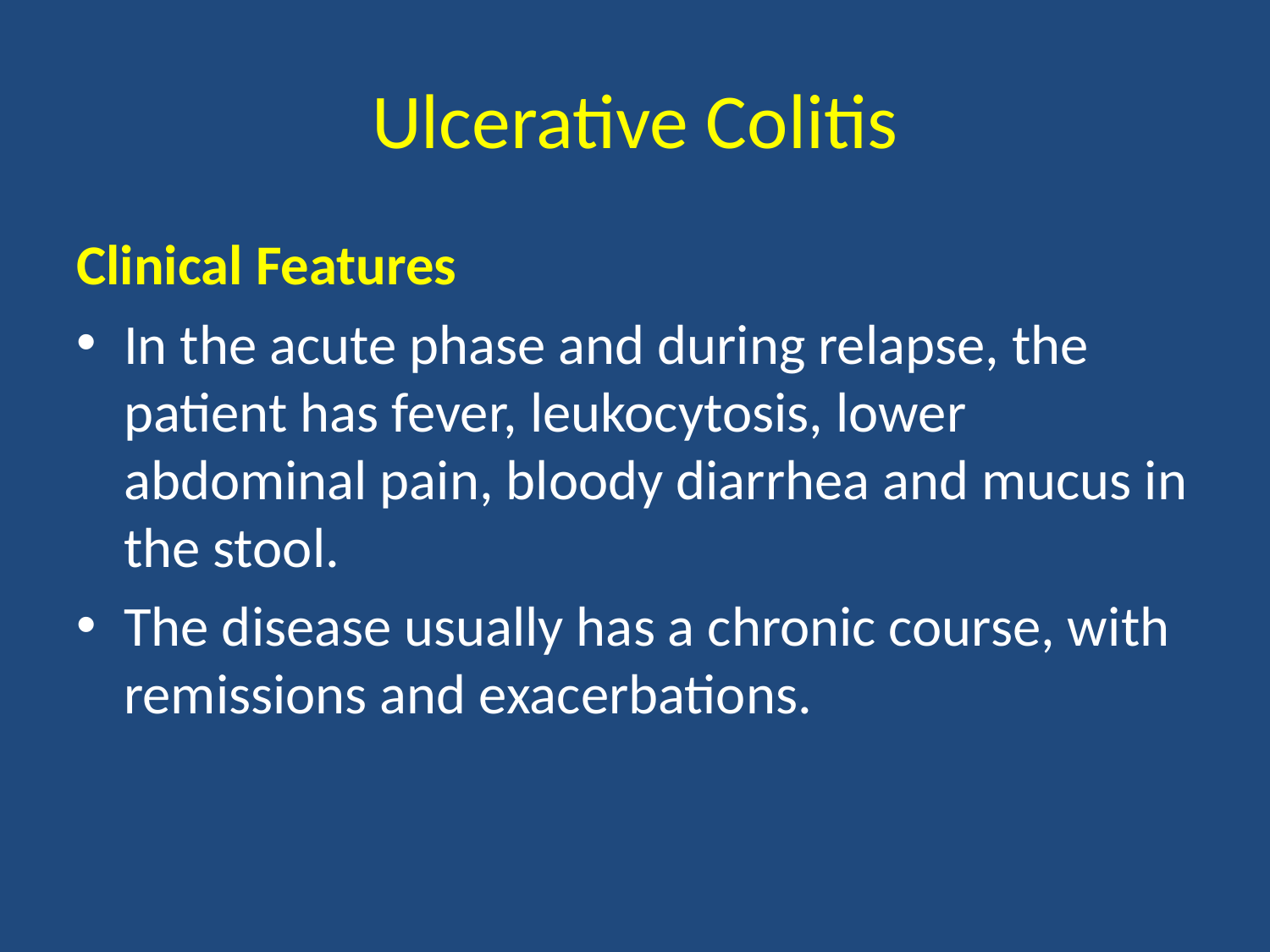

# Ulcerative Colitis
Clinical Features
In the acute phase and during relapse, the patient has fever, leukocytosis, lower abdominal pain, bloody diarrhea and mucus in the stool.
The disease usually has a chronic course, with remissions and exacerbations.